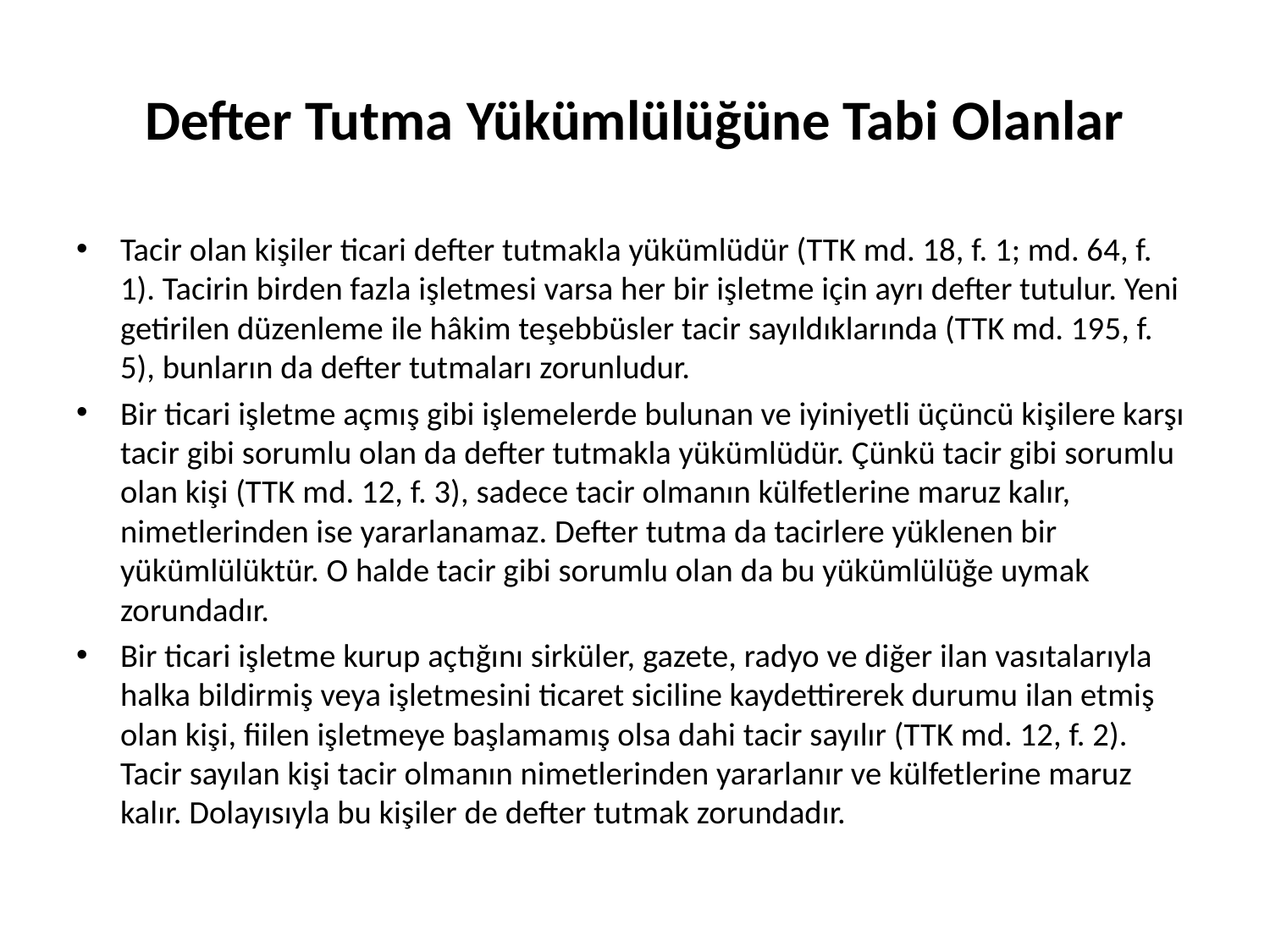

# Defter Tutma Yükümlülüğüne Tabi Olanlar
Tacir olan kişiler ticari defter tutmakla yükümlüdür (TTK md. 18, f. 1; md. 64, f. 1). Tacirin birden fazla işletmesi varsa her bir işletme için ayrı defter tutulur. Yeni getirilen düzenleme ile hâkim teşebbüsler tacir sayıldıklarında (TTK md. 195, f. 5), bunların da defter tutmaları zorunludur.
Bir ticari işletme açmış gibi işlemelerde bulunan ve iyiniyetli üçüncü kişilere karşı tacir gibi sorumlu olan da defter tutmakla yükümlüdür. Çünkü tacir gibi sorumlu olan kişi (TTK md. 12, f. 3), sadece tacir olmanın külfetlerine maruz kalır, nimetlerinden ise yararlanamaz. Defter tutma da tacirlere yüklenen bir yükümlülüktür. O halde tacir gibi sorumlu olan da bu yükümlülüğe uymak zorundadır.
Bir ticari işletme kurup açtığını sirküler, gazete, radyo ve diğer ilan vasıtalarıyla halka bildirmiş veya işletmesini ticaret siciline kaydettirerek durumu ilan etmiş olan kişi, fiilen işletmeye başlamamış olsa dahi tacir sayılır (TTK md. 12, f. 2). Tacir sayılan kişi tacir olmanın nimetlerinden yararlanır ve külfetlerine maruz kalır. Dolayısıyla bu kişiler de defter tutmak zorundadır.